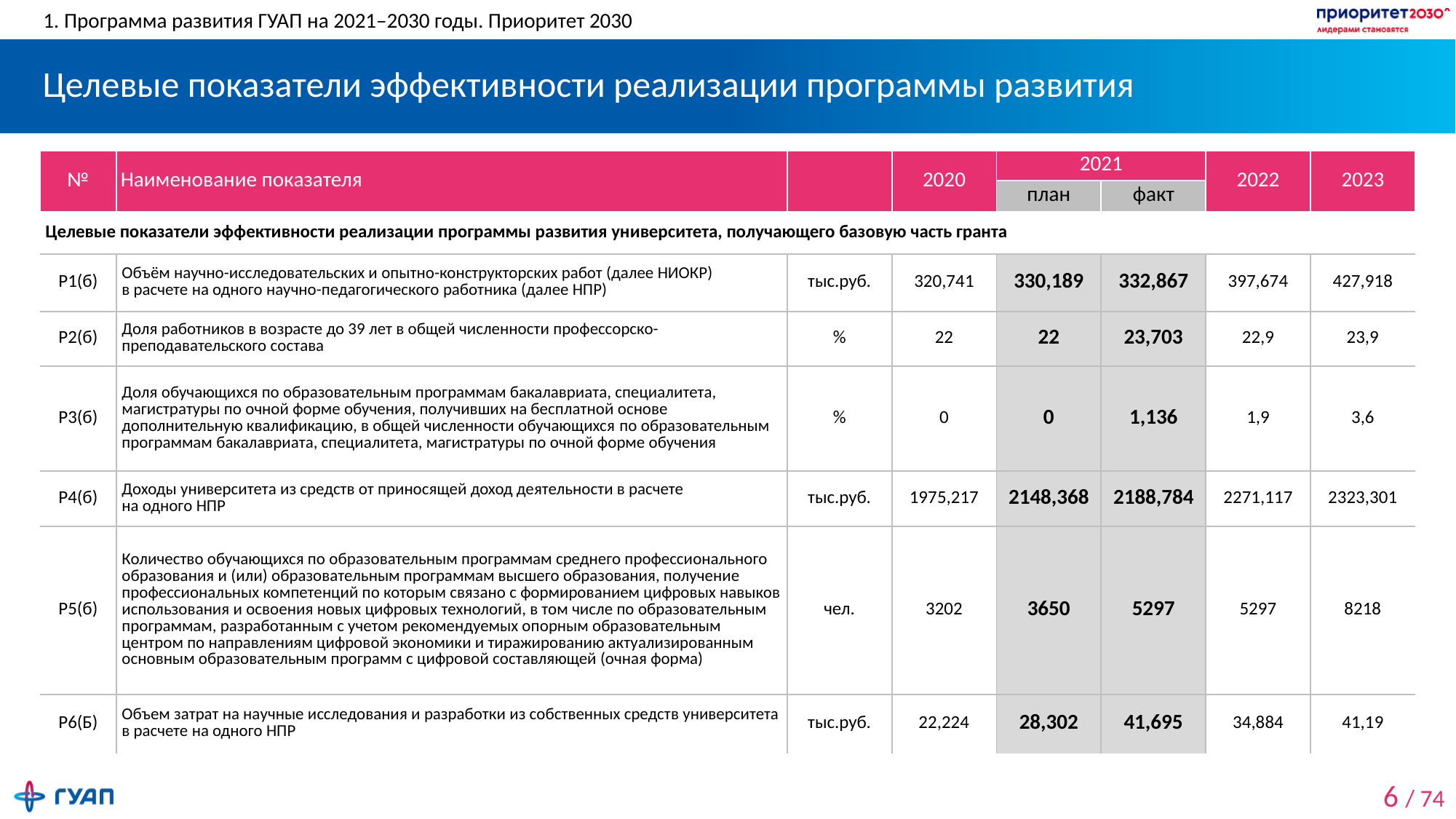

1. Программа развития ГУАП на 2021–2030 годы. Приоритет 2030
# Целевые показатели эффективности реализации программы развития
| № | Наименование показателя |  | 2020 | 2021 |  | 2022 | 2023 |
| --- | --- | --- | --- | --- | --- | --- | --- |
|  |  |  |  | план | факт |  |  |
| Целевые показатели эффективности реализации программы развития университета, получающего базовую часть гранта |  |  |  |  |  |  |  |
| Р1(б) | Объём научно-исследовательских и опытно-конструкторских работ (далее НИОКР) в расчете на одного научно-педагогического работника (далее НПР) | тыс.руб. | 320,741 | 330,189 | 332,867 | 397,674 | 427,918 |
| Р2(б) | Доля работников в возрасте до 39 лет в общей численности профессорско-преподавательского состава | % | 22 | 22 | 23,703 | 22,9 | 23,9 |
| Р3(б) | Доля обучающихся по образовательным программам бакалавриата, специалитета, магистратуры по очной форме обучения, получивших на бесплатной основе дополнительную квалификацию, в общей численности обучающихся по образовательным программам бакалавриата, специалитета, магистратуры по очной форме обучения | % | 0 | 0 | 1,136 | 1,9 | 3,6 |
| Р4(б) | Доходы университета из средств от приносящей доход деятельности в расчете на одного НПР | тыс.руб. | 1975,217 | 2148,368 | 2188,784 | 2271,117 | 2323,301 |
| Р5(б) | Количество обучающихся по образовательным программам среднего профессионального образования и (или) образовательным программам высшего образования, получение профессиональных компетенций по которым связано с формированием цифровых навыков использования и освоения новых цифровых технологий, в том числе по образовательным программам, разработанным с учетом рекомендуемых опорным образовательным центром по направлениям цифровой экономики и тиражированию актуализированным основным образовательным программ с цифровой составляющей (очная форма) | чел. | 3202 | 3650 | 5297 | 5297 | 8218 |
| Р6(Б) | Объем затрат на научные исследования и разработки из собственных средств университета в расчете на одного НПР | тыс.руб. | 22,224 | 28,302 | 41,695 | 34,884 | 41,19 |